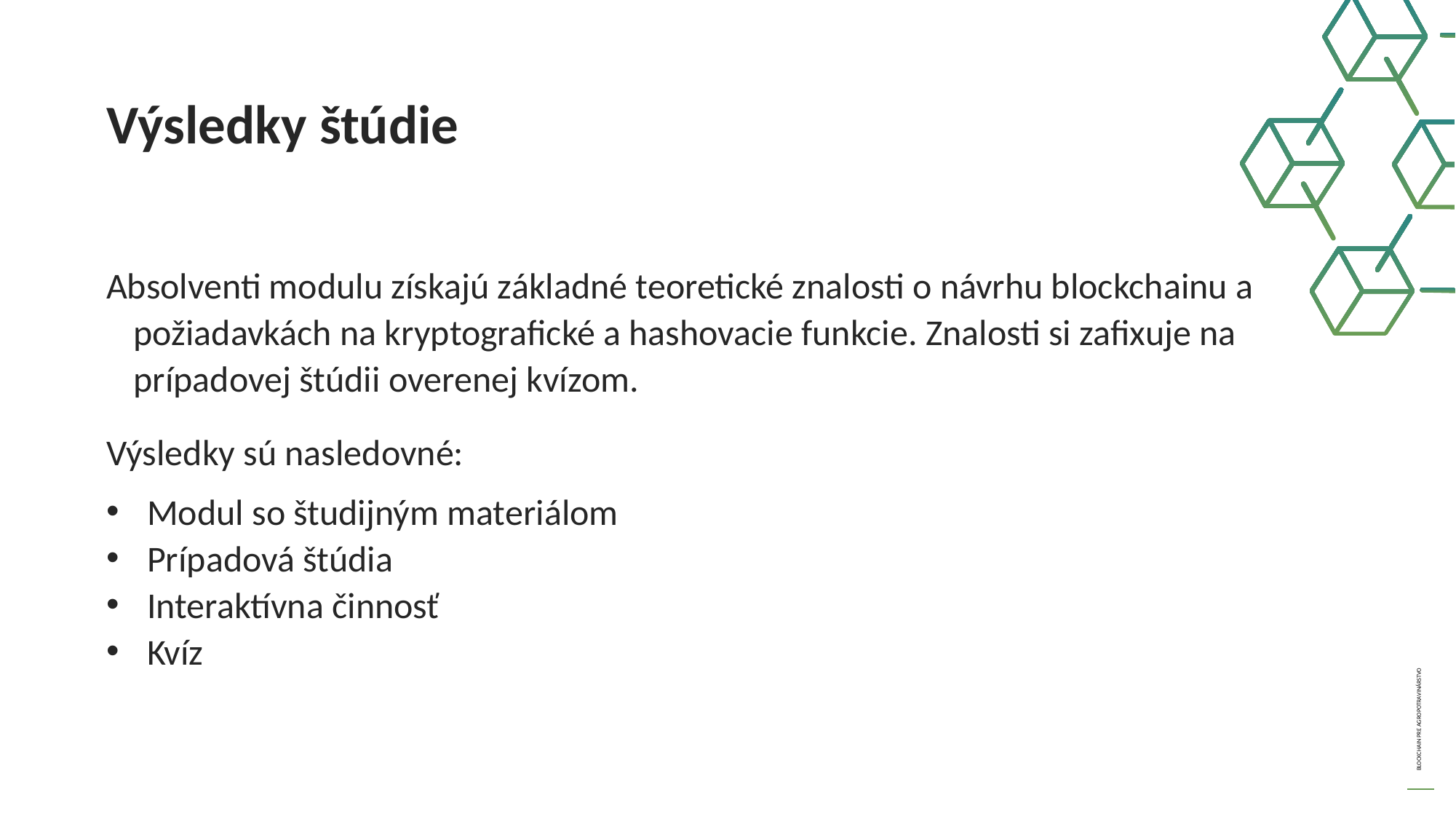

Výsledky štúdie
Absolventi modulu získajú základné teoretické znalosti o návrhu blockchainu a požiadavkách na kryptografické a hashovacie funkcie. Znalosti si zafixuje na prípadovej štúdii overenej kvízom.
Výsledky sú nasledovné:
Modul so študijným materiálom
Prípadová štúdia
Interaktívna činnosť
Kvíz